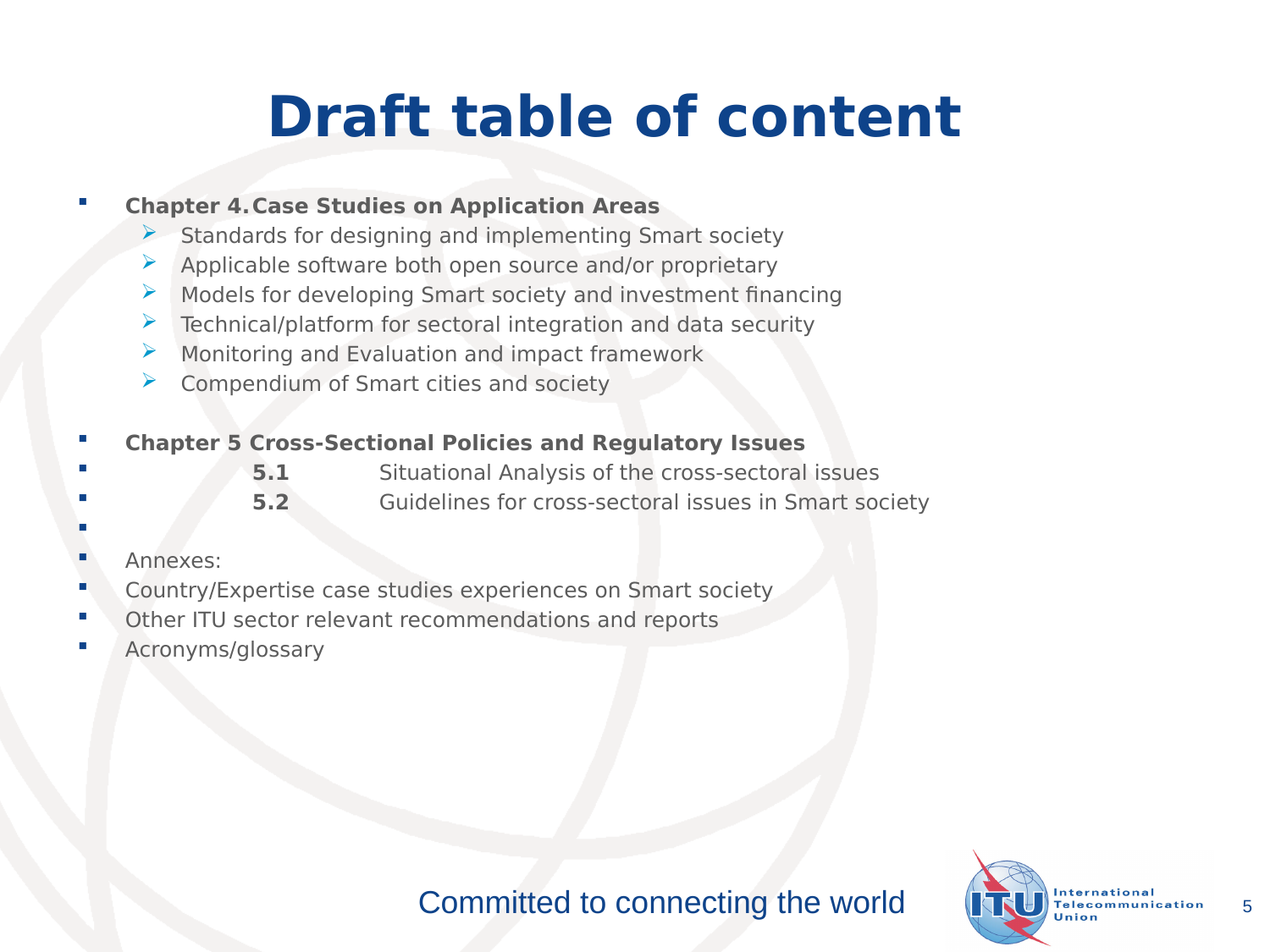

# Draft table of content
Chapter 4.	Case Studies on Application Areas
Standards for designing and implementing Smart society
Applicable software both open source and/or proprietary
Models for developing Smart society and investment financing
Technical/platform for sectoral integration and data security
Monitoring and Evaluation and impact framework
Compendium of Smart cities and society

Chapter 5 Cross-Sectional Policies and Regulatory Issues
	5.1	Situational Analysis of the cross-sectoral issues
	5.2	Guidelines for cross-sectoral issues in Smart society

Annexes:
Country/Expertise case studies experiences on Smart society
Other ITU sector relevant recommendations and reports
Acronyms/glossary

5